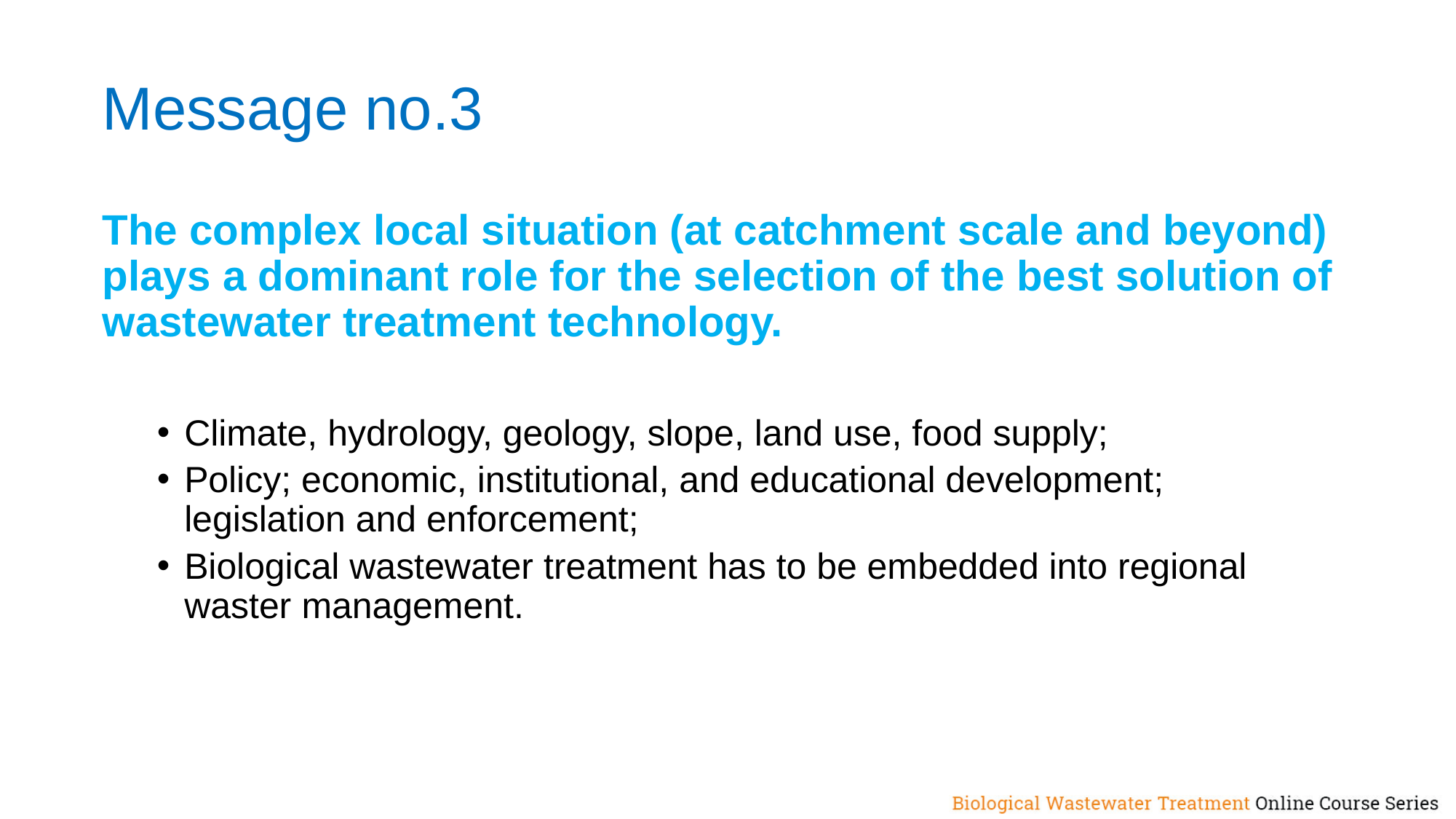

# Message no.3
The complex local situation (at catchment scale and beyond) plays a dominant role for the selection of the best solution of wastewater treatment technology.

Climate, hydrology, geology, slope, land use, food supply;
Policy; economic, institutional, and educational development; legislation and enforcement;
Biological wastewater treatment has to be embedded into regional waster management.